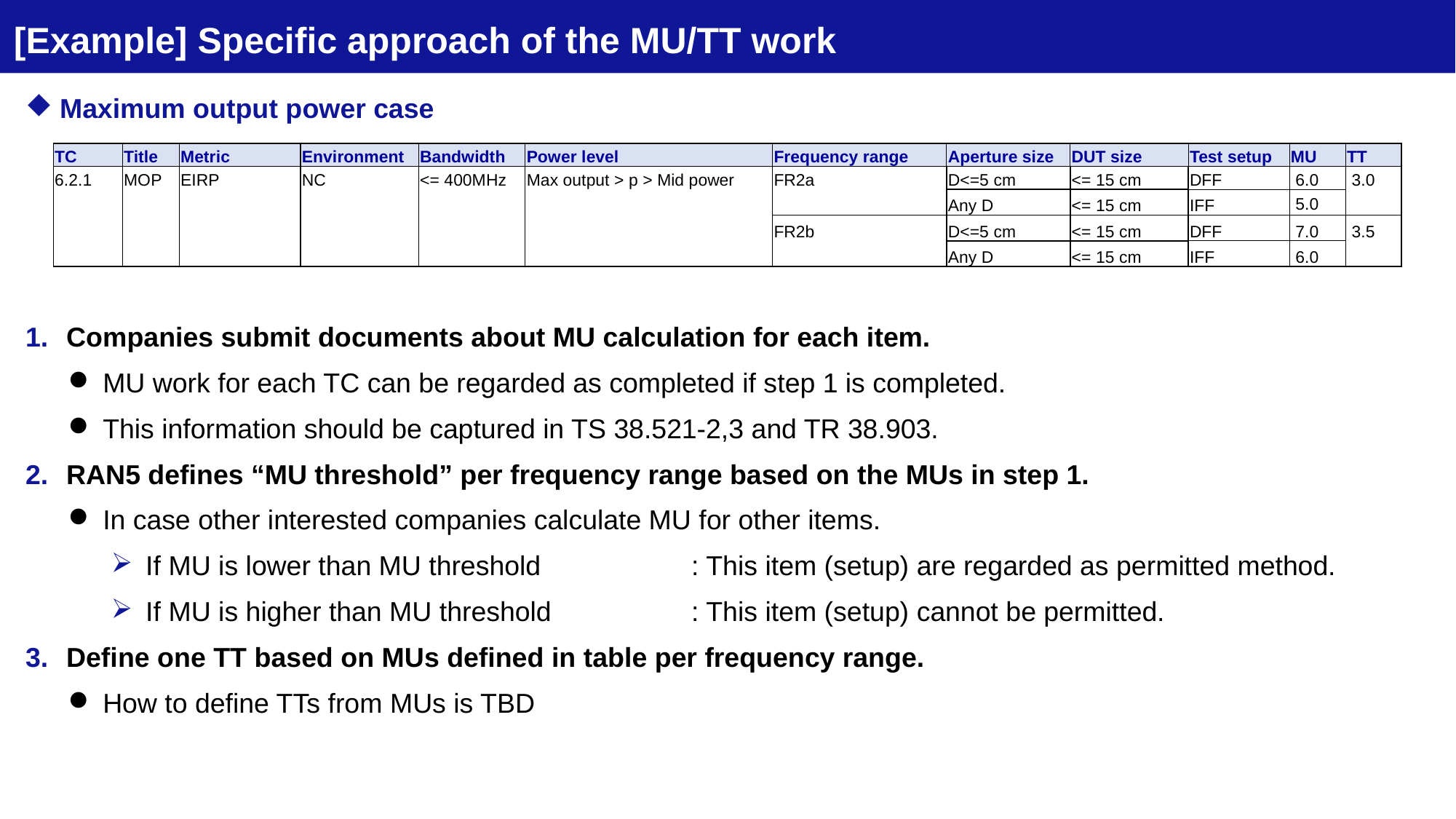

# [Example] Specific approach of the MU/TT work
Maximum output power case

Companies submit documents about MU calculation for each item.
MU work for each TC can be regarded as completed if step 1 is completed.
This information should be captured in TS 38.521-2,3 and TR 38.903.
RAN5 defines “MU threshold” per frequency range based on the MUs in step 1.
In case other interested companies calculate MU for other items.
If MU is lower than MU threshold		: This item (setup) are regarded as permitted method.
If MU is higher than MU threshold		: This item (setup) cannot be permitted.
Define one TT based on MUs defined in table per frequency range.
How to define TTs from MUs is TBD
| TC | Title | Metric | Environment | Bandwidth | Power level | Frequency range | Aperture size | DUT size | Test setup | MU | TT |
| --- | --- | --- | --- | --- | --- | --- | --- | --- | --- | --- | --- |
| 6.2.1 | MOP | EIRP | NC | <= 400MHz | Max output > p > Mid power | FR2a | D<=5 cm | <= 15 cm | DFF | 6.0 | 3.0 |
|  |  |  |  |  |  |  | Any D | <= 15 cm | IFF | 5.0 |  |
|  |  |  |  |  |  | FR2b | D<=5 cm | <= 15 cm | DFF | 7.0 | 3.5 |
|  |  |  |  |  |  |  | Any D | <= 15 cm | IFF | 6.0 |  |